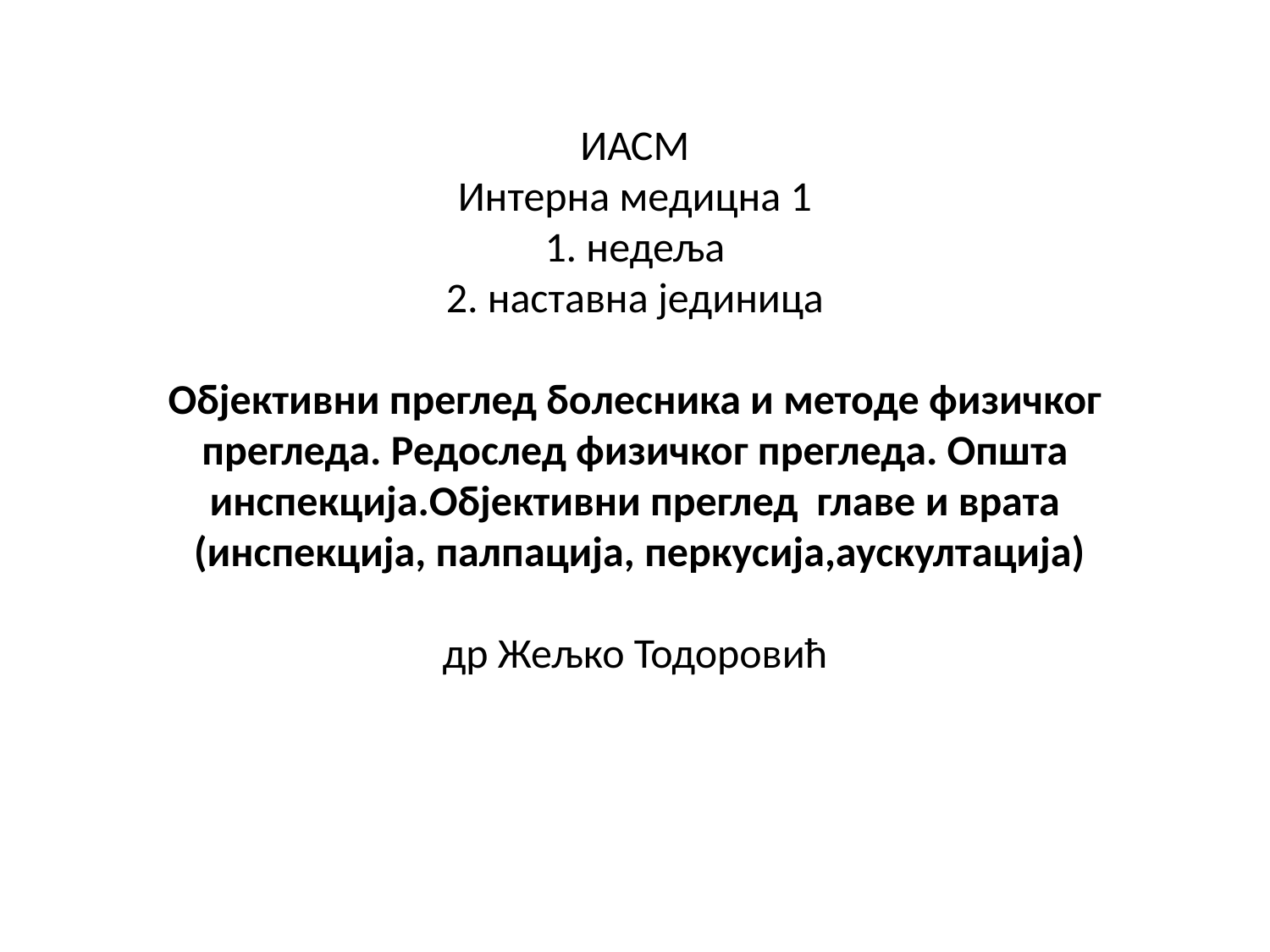

# ИАСМ Интерна медицна 1 1. недеља 2. наставна јединица Објективни преглед болесника и методе физичког прегледа. Редослед физичког прегледа. Општа инспекција.Објективни преглед  главе и врата (инспекција, палпација, перкусија,аускултација) др Жељко Тодоровић